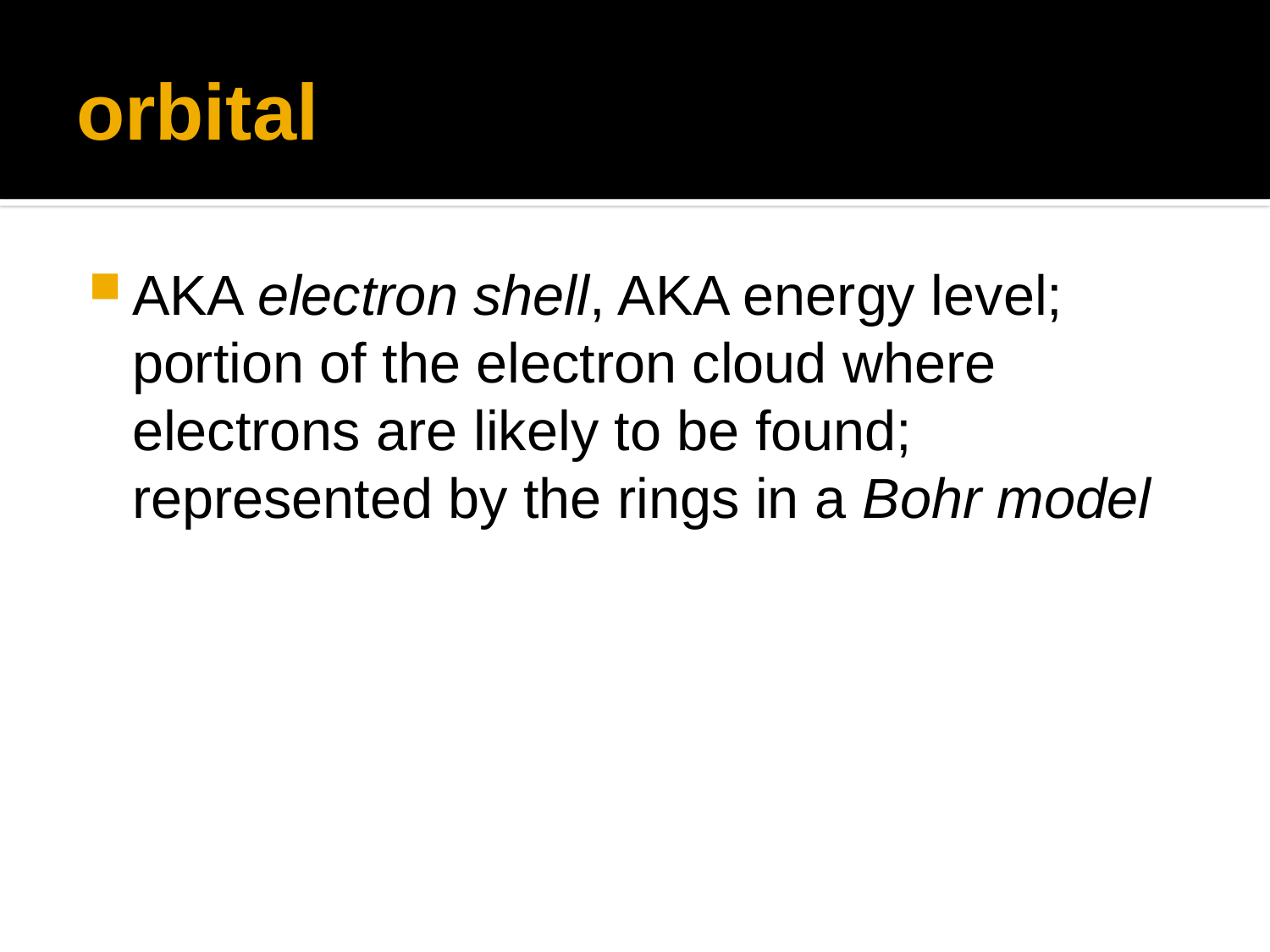

# orbital
AKA electron shell, AKA energy level; portion of the electron cloud where electrons are likely to be found; represented by the rings in a Bohr model